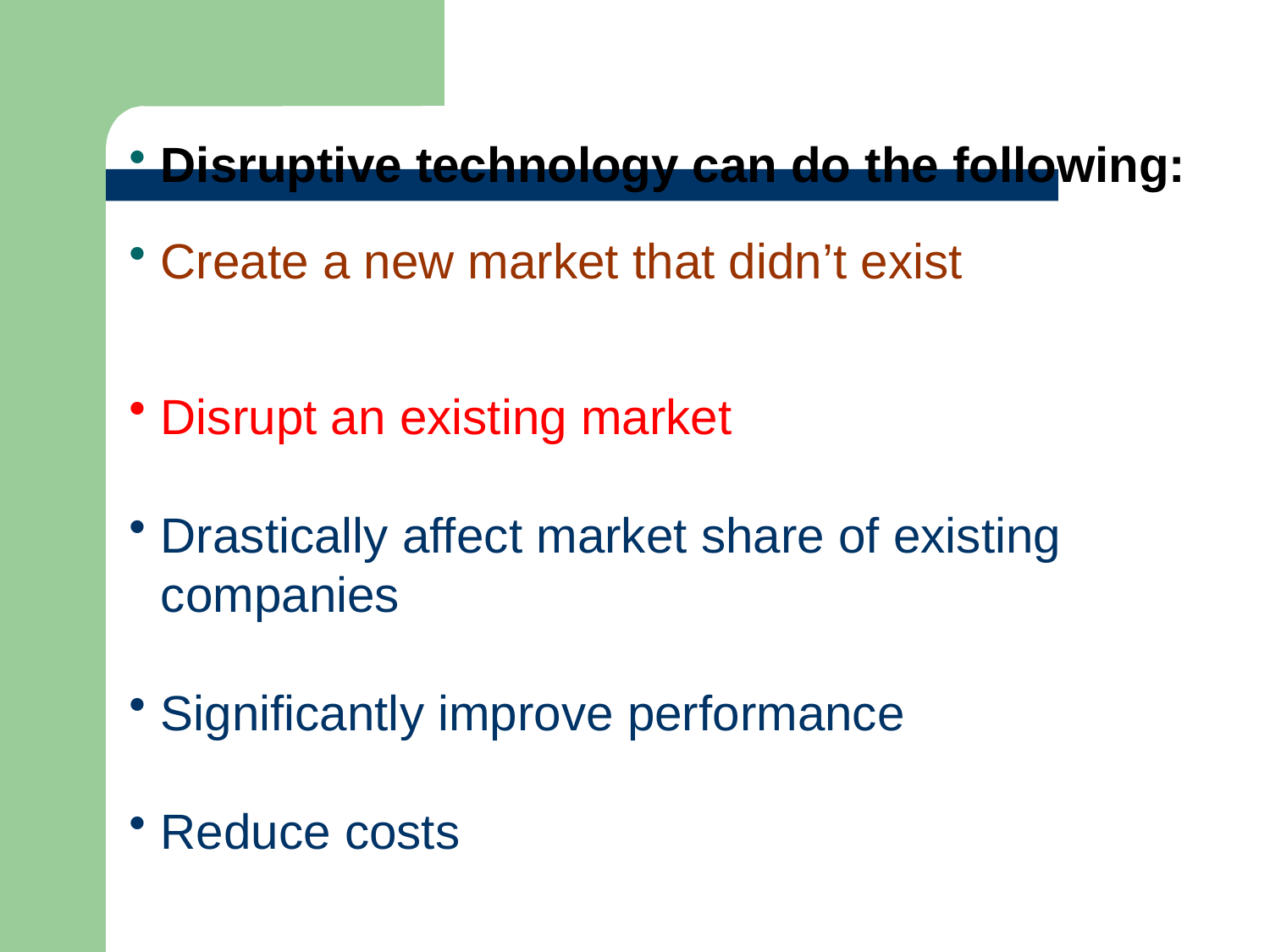

Disruptive technology can do the following:
Create a new market that didn’t exist

Disrupt an existing market

Drastically affect market share of existing companies

Significantly improve performance

Reduce costs